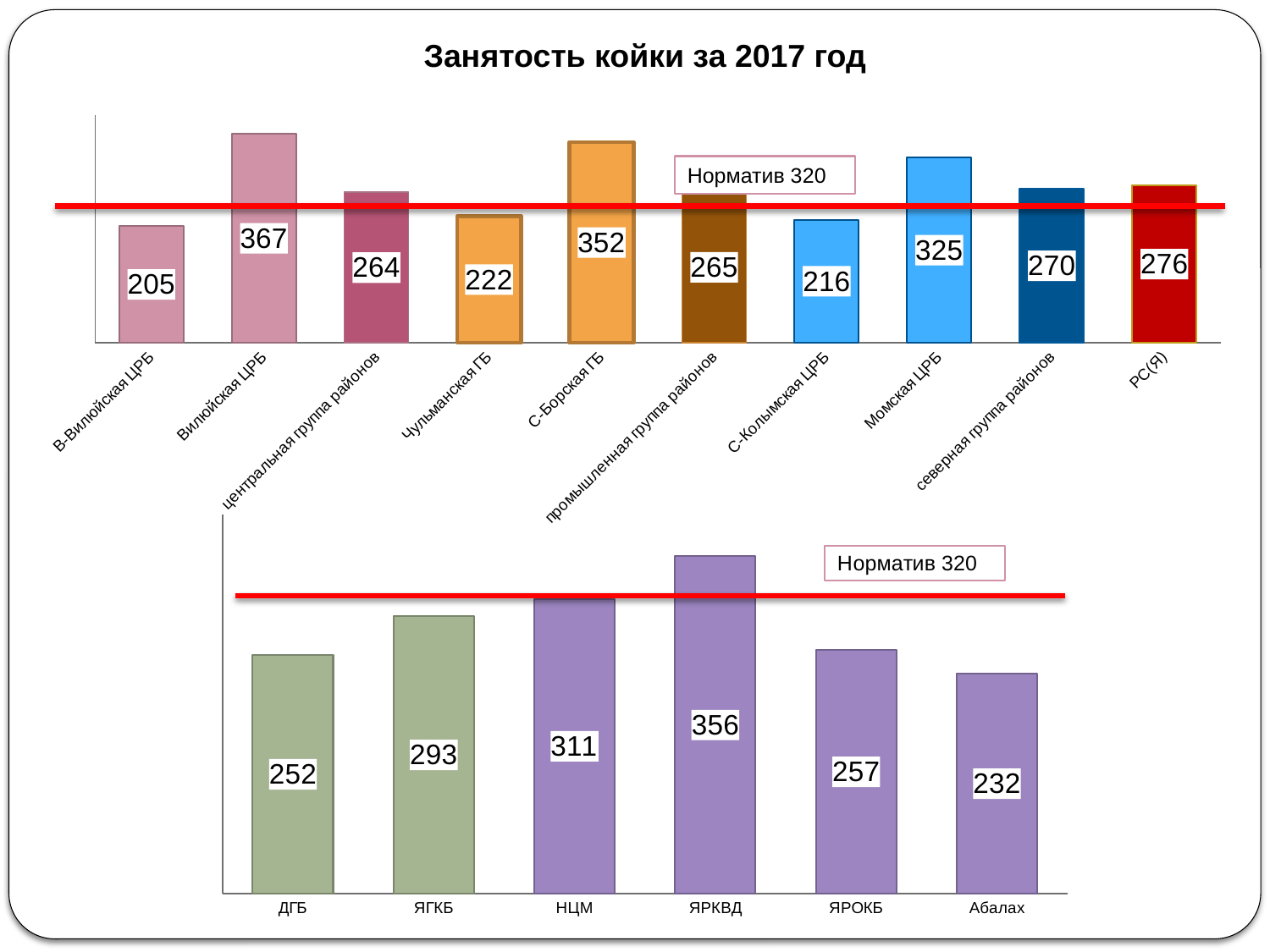

# Занятость койки за 2017 год

### Chart

| Category | Столбец1 |
|---|---|
| В-Вилюйская ЦРБ | 205.0 |
| Вилюйская ЦРБ | 367.0 |
| центральная группа районов | 264.0 |
| Чульманская ГБ | 222.0 |
| С-Борская ГБ | 352.0 |
| промышленная группа районов | 265.0 |
| С-Колымская ЦРБ | 216.0 |
| Момская ЦРБ | 325.0 |
| северная группа районов | 270.0 |
| РС(Я) | 276.0 |
Норматив 320

### Chart

| Category | Столбец1 |
|---|---|
| ДГБ | 252.0 |
| ЯГКБ | 293.0 |
| НЦМ | 311.0 |
| ЯРКВД | 356.0 |
| ЯРОКБ | 257.0 |
| Абалах | 232.0 |